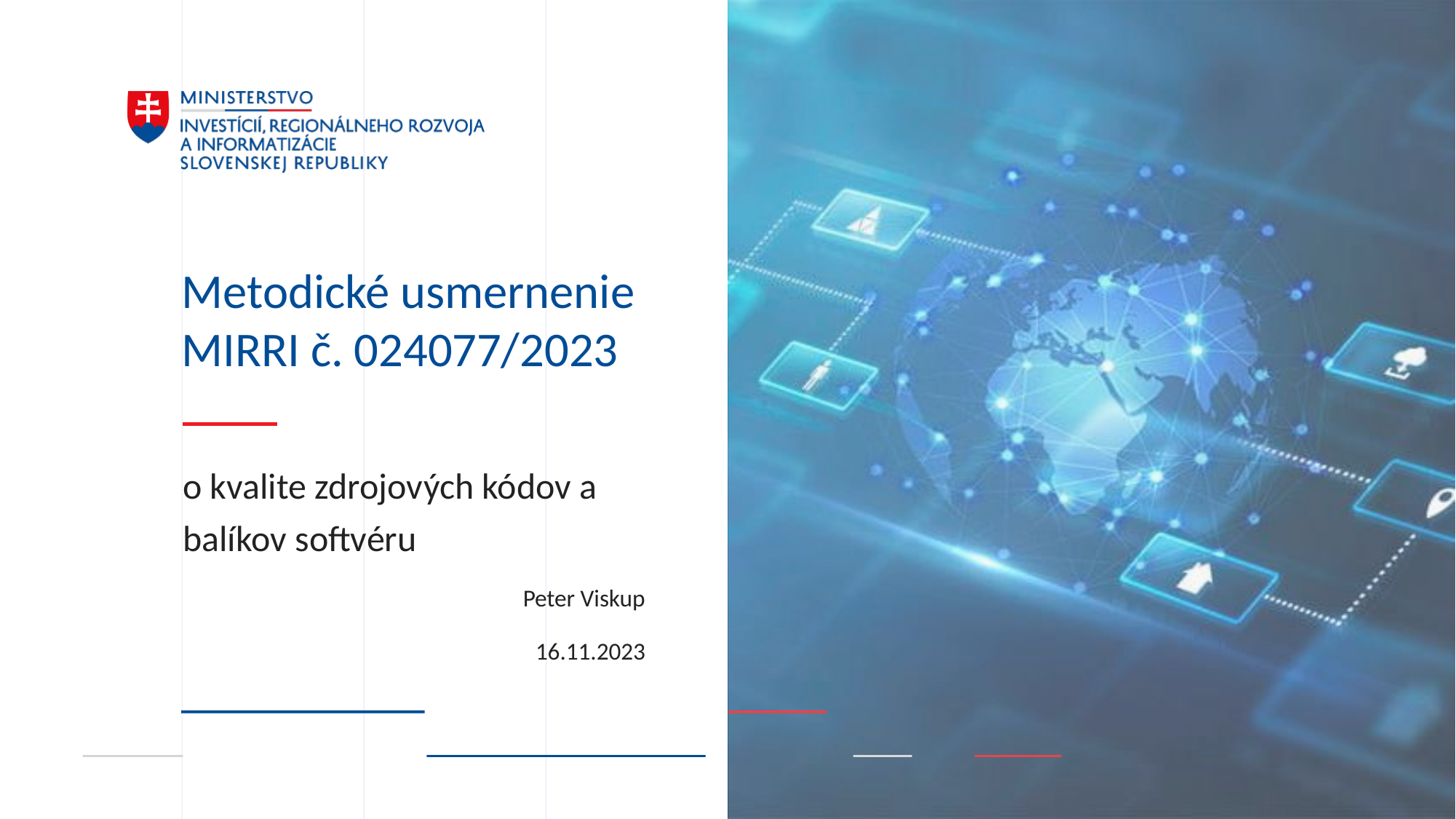

Metodické usmernenie MIRRI č. 024077/2023

o kvalite zdrojových kódov a balíkov softvéru
Peter Viskup
16.11.2023